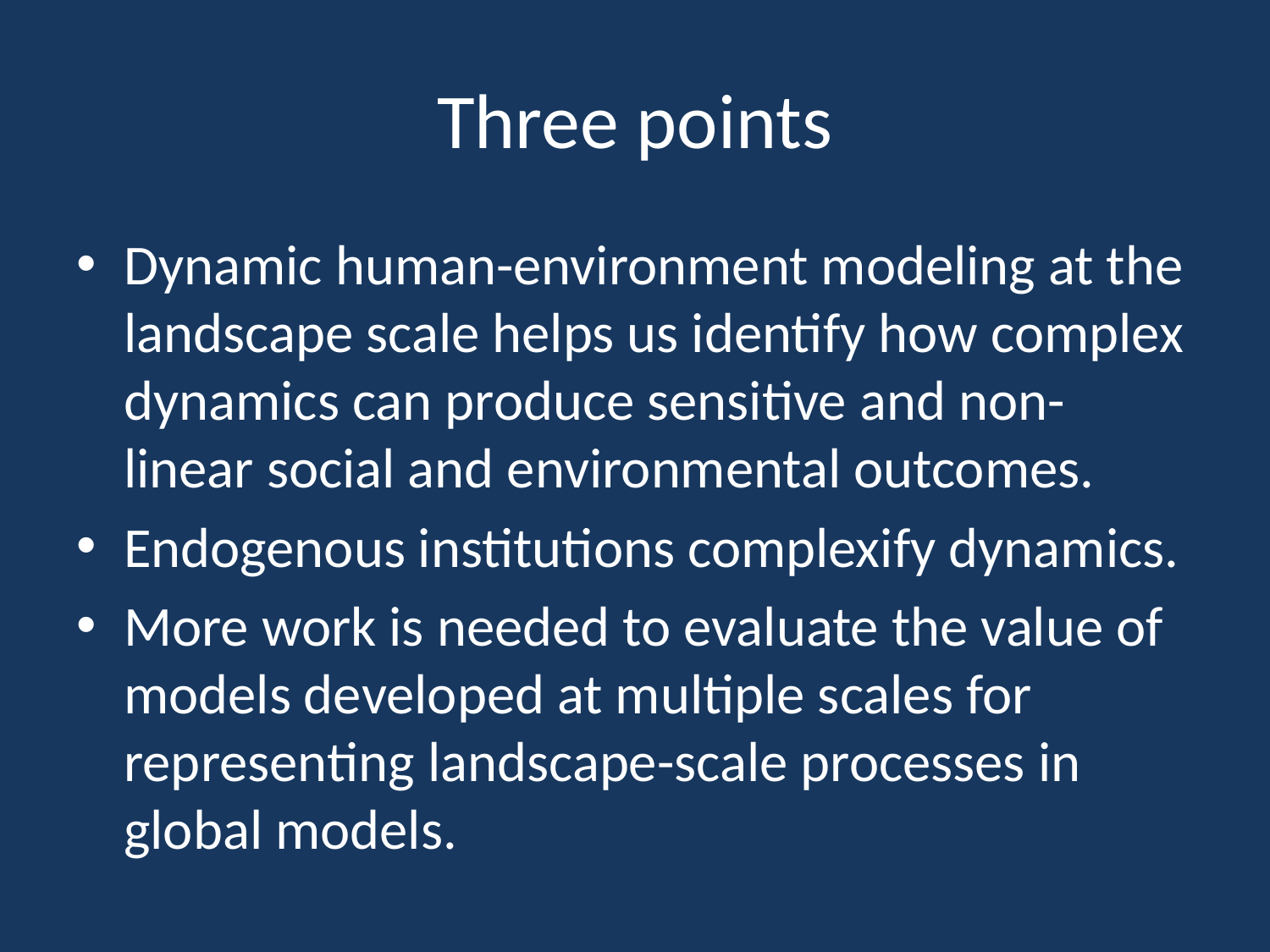

# Three points
Dynamic human-environment modeling at the landscape scale helps us identify how complex dynamics can produce sensitive and non-linear social and environmental outcomes.
Endogenous institutions complexify dynamics.
More work is needed to evaluate the value of models developed at multiple scales for representing landscape-scale processes in global models.